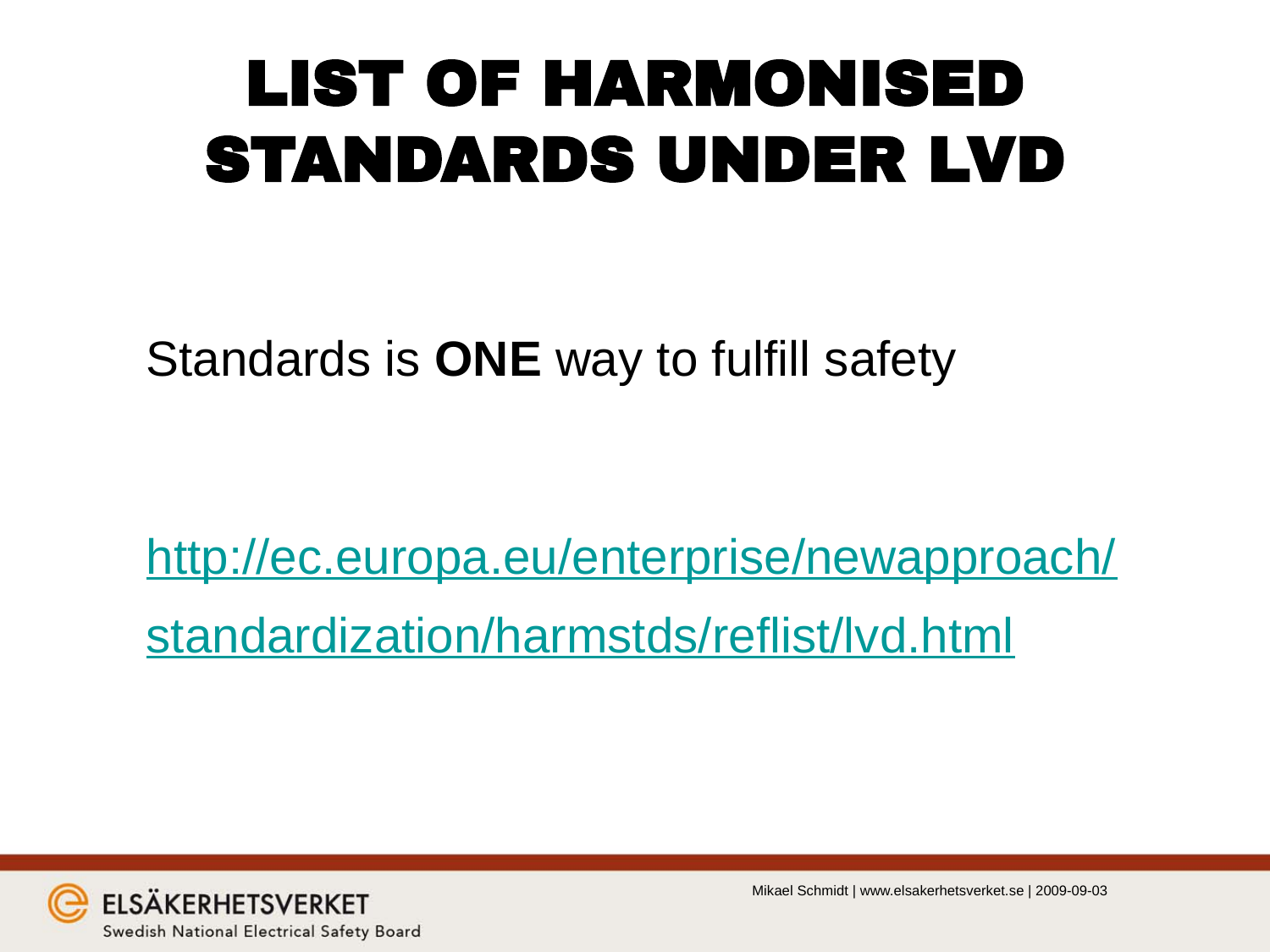

# LIST OF HARMONISED STANDARDS UNDER LVD

Standards is ONE way to fulfill safety

http://ec.europa.eu/enterprise/newapproach/standardization/harmstds/reflist/lvd.html

Mikael Schmidt | www.elsakerhetsverket.se | 2009-09-03